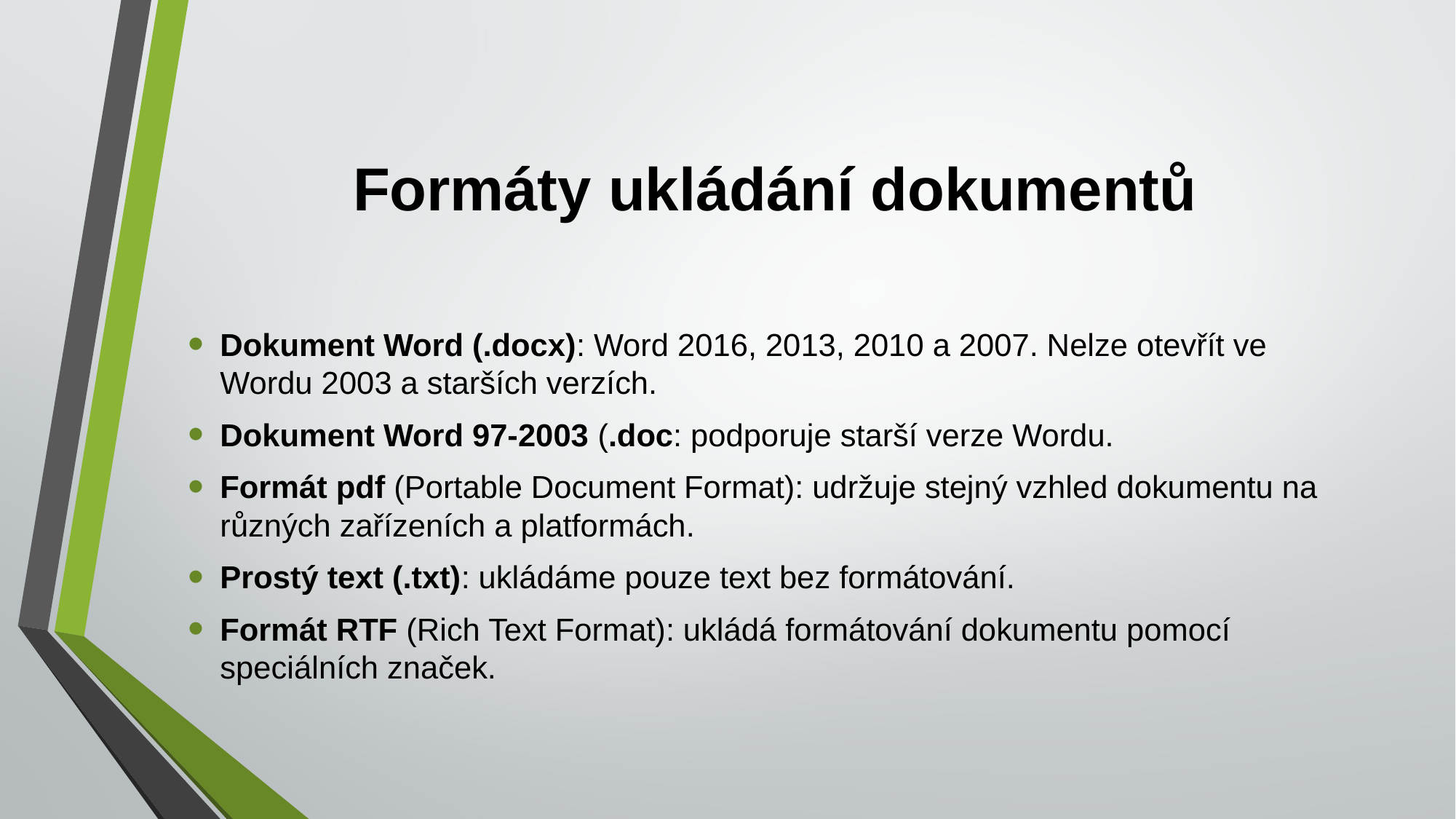

# Formáty ukládání dokumentů
Dokument Word (.docx): Word 2016, 2013, 2010 a 2007. Nelze otevřít ve Wordu 2003 a starších verzích.
Dokument Word 97-2003 (.doc: podporuje starší verze Wordu.
Formát pdf (Portable Document Format): udržuje stejný vzhled dokumentu na různých zařízeních a platformách.
Prostý text (.txt): ukládáme pouze text bez formátování.
Formát RTF (Rich Text Format): ukládá formátování dokumentu pomocí speciálních značek.